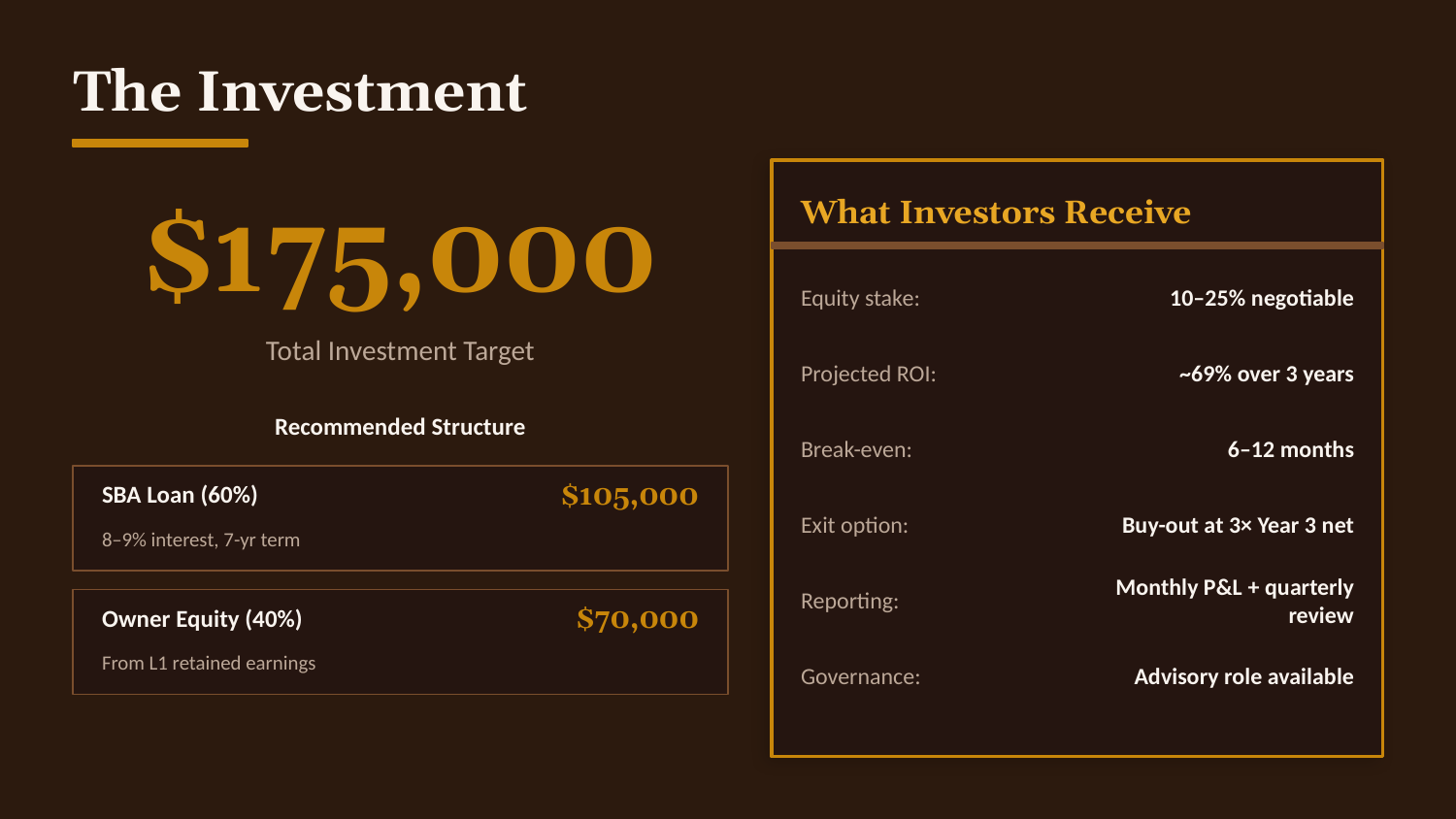

The Investment

$175,000
What Investors Receive

Equity stake:
10–25% negotiable
Total Investment Target
Projected ROI:
~69% over 3 years
Recommended Structure
Break-even:
6–12 months

SBA Loan (60%)
$105,000
Exit option:
Buy-out at 3× Year 3 net
8–9% interest, 7-yr term
Reporting:
Monthly P&L + quarterly review

Owner Equity (40%)
$70,000
From L1 retained earnings
Governance:
Advisory role available